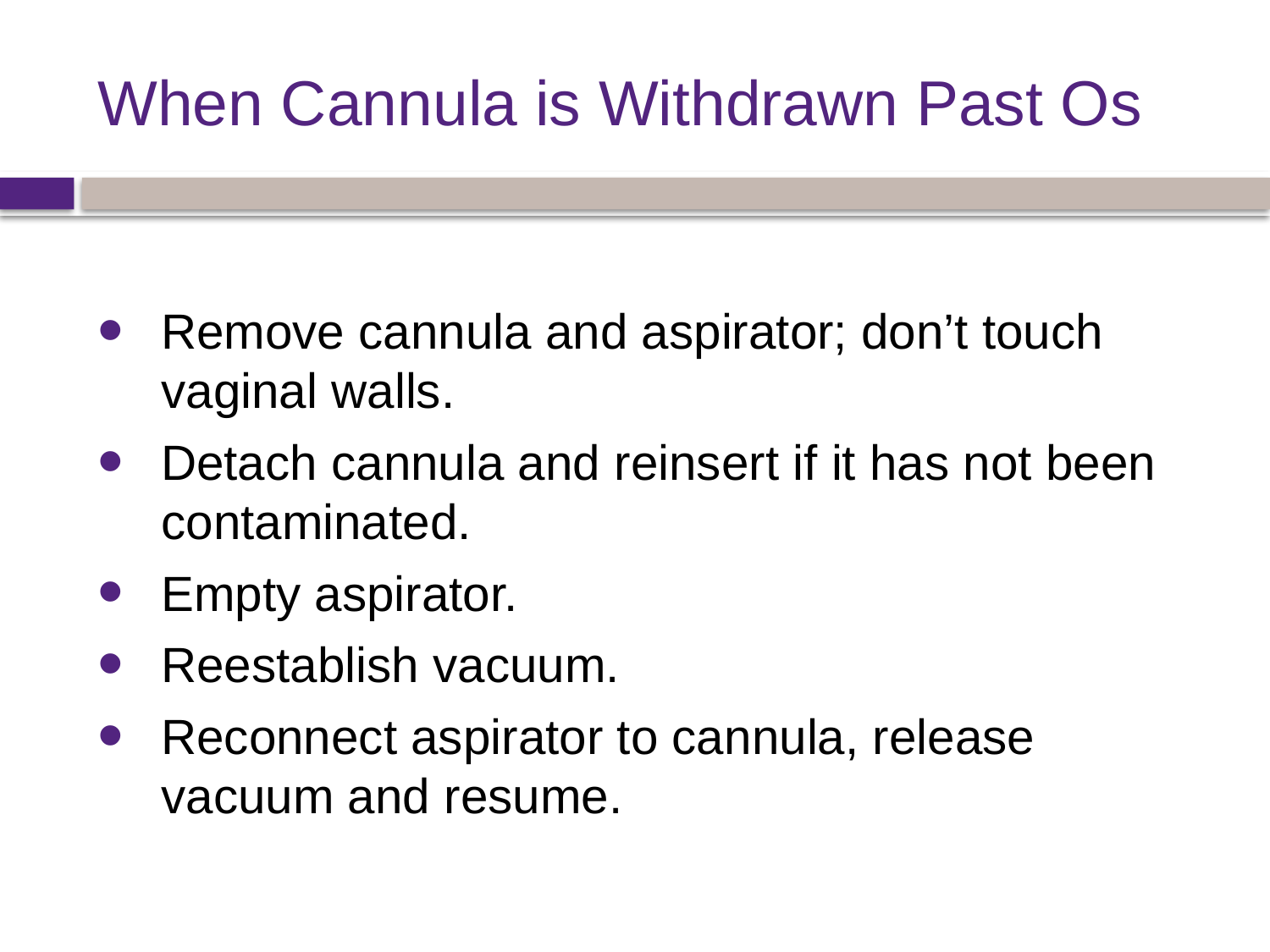

# When Cannula is Withdrawn Past Os

Remove cannula and aspirator; don’t touch vaginal walls.
Detach cannula and reinsert if it has not been contaminated.
Empty aspirator.
Reestablish vacuum.
Reconnect aspirator to cannula, release vacuum and resume.